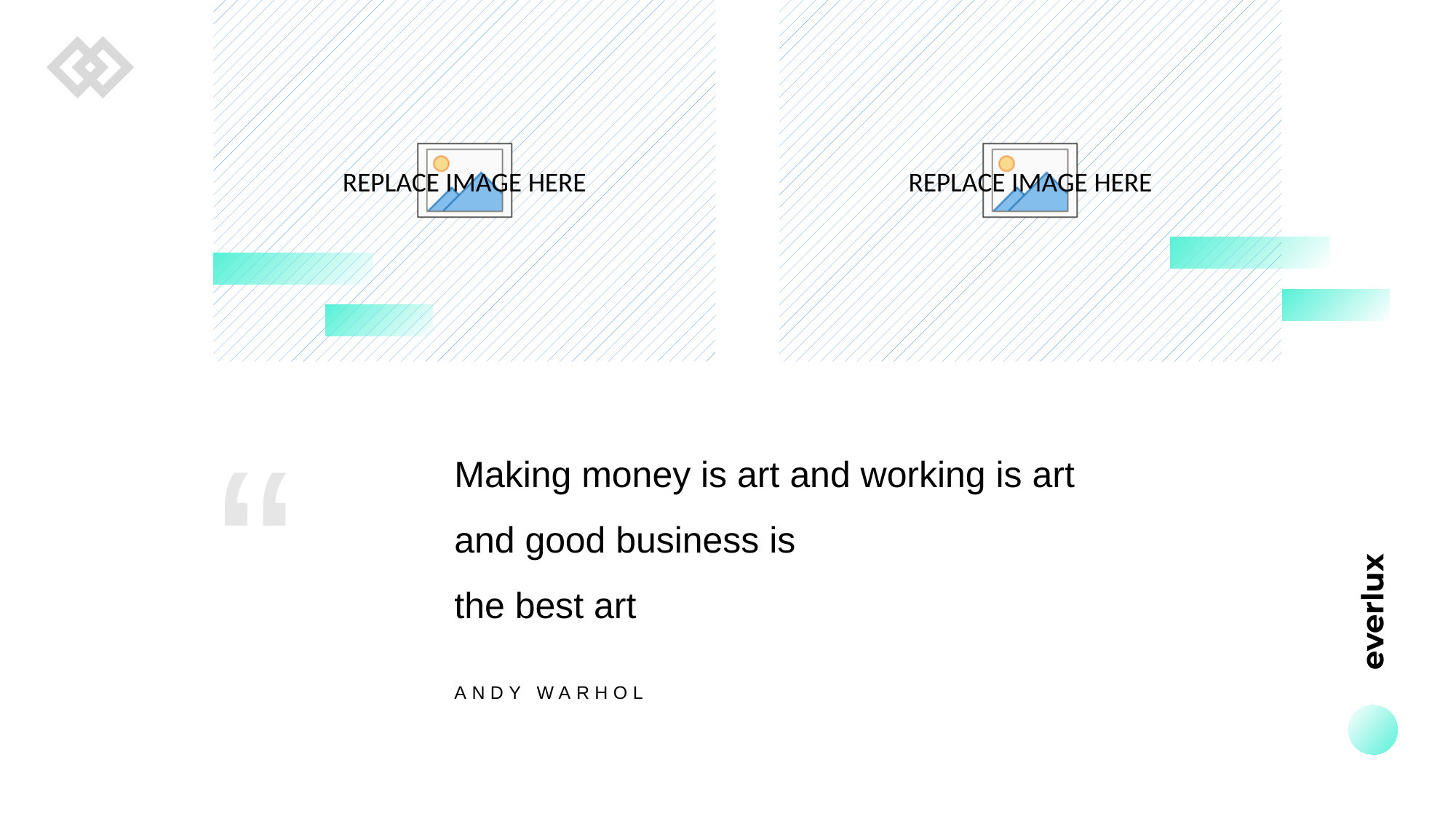

“
Making money is art and working is art and good business is
the best art
everlux
ANDY WARHOL